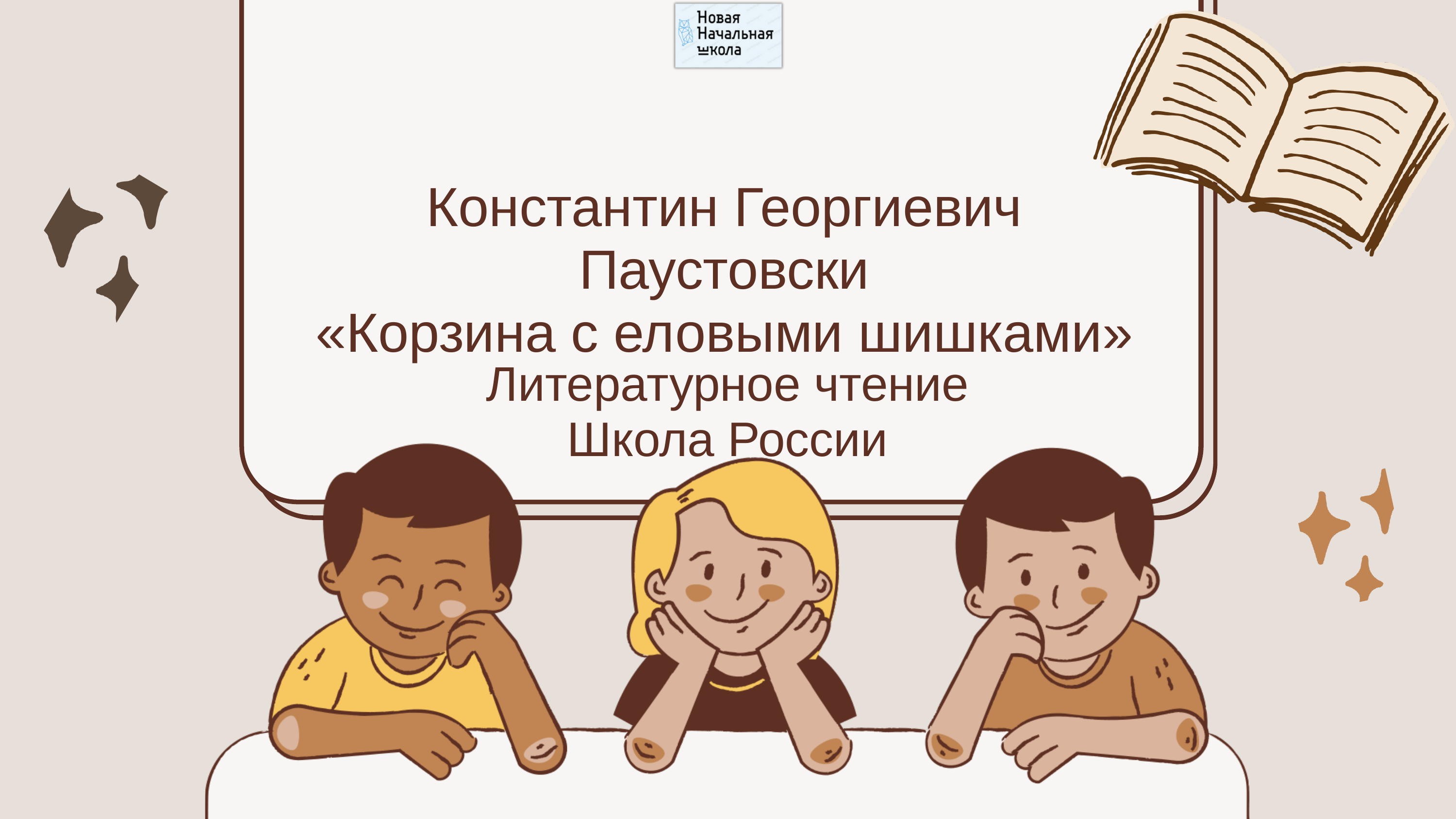

Константин Георгиевич Паустовски
«Корзина с еловыми шишками»

Литературное чтение
Школа России